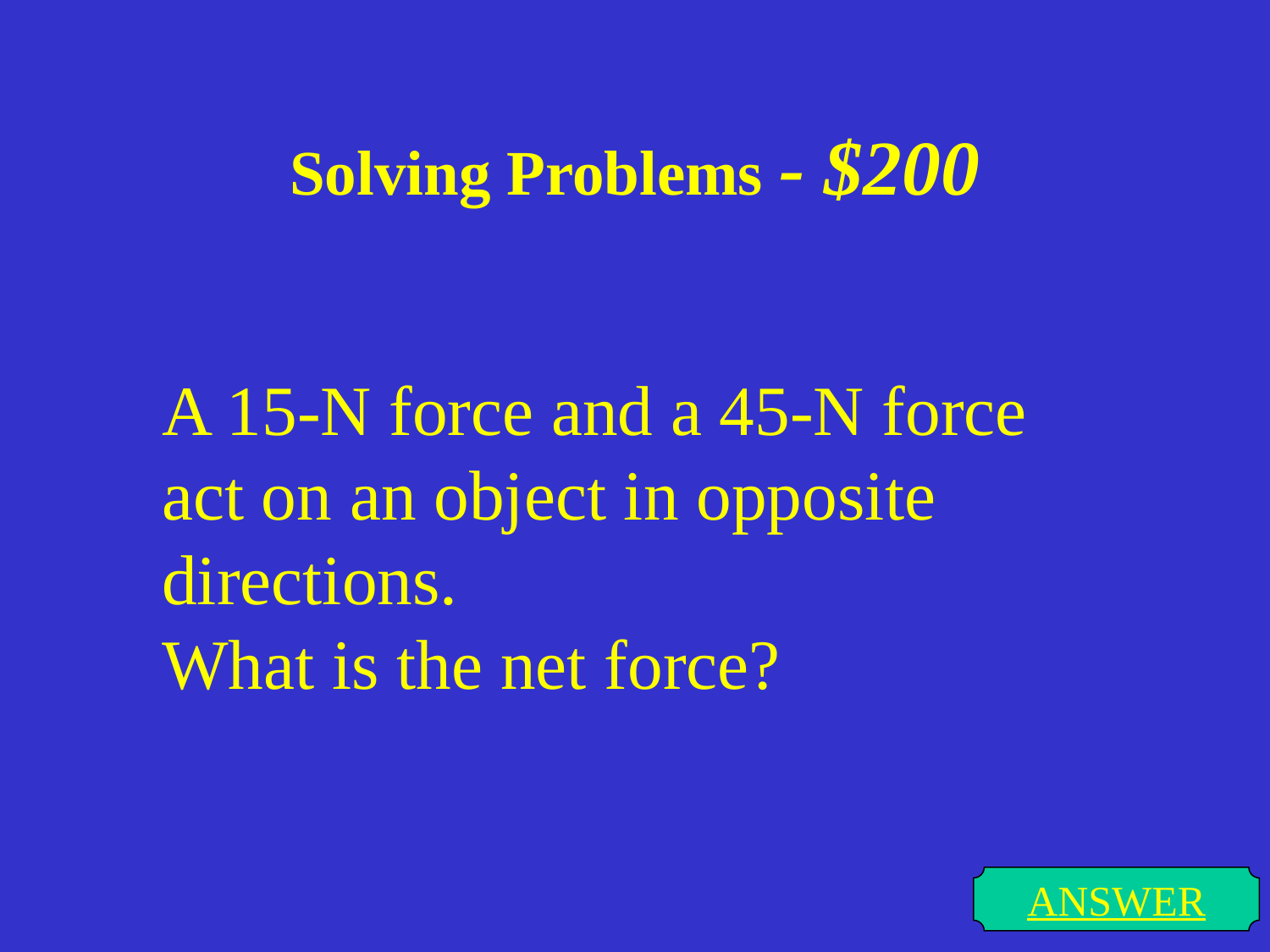

# Solving Problems - $200
A 15-N force and a 45-N force act on an object in opposite directions.
What is the net force?

ANSWER